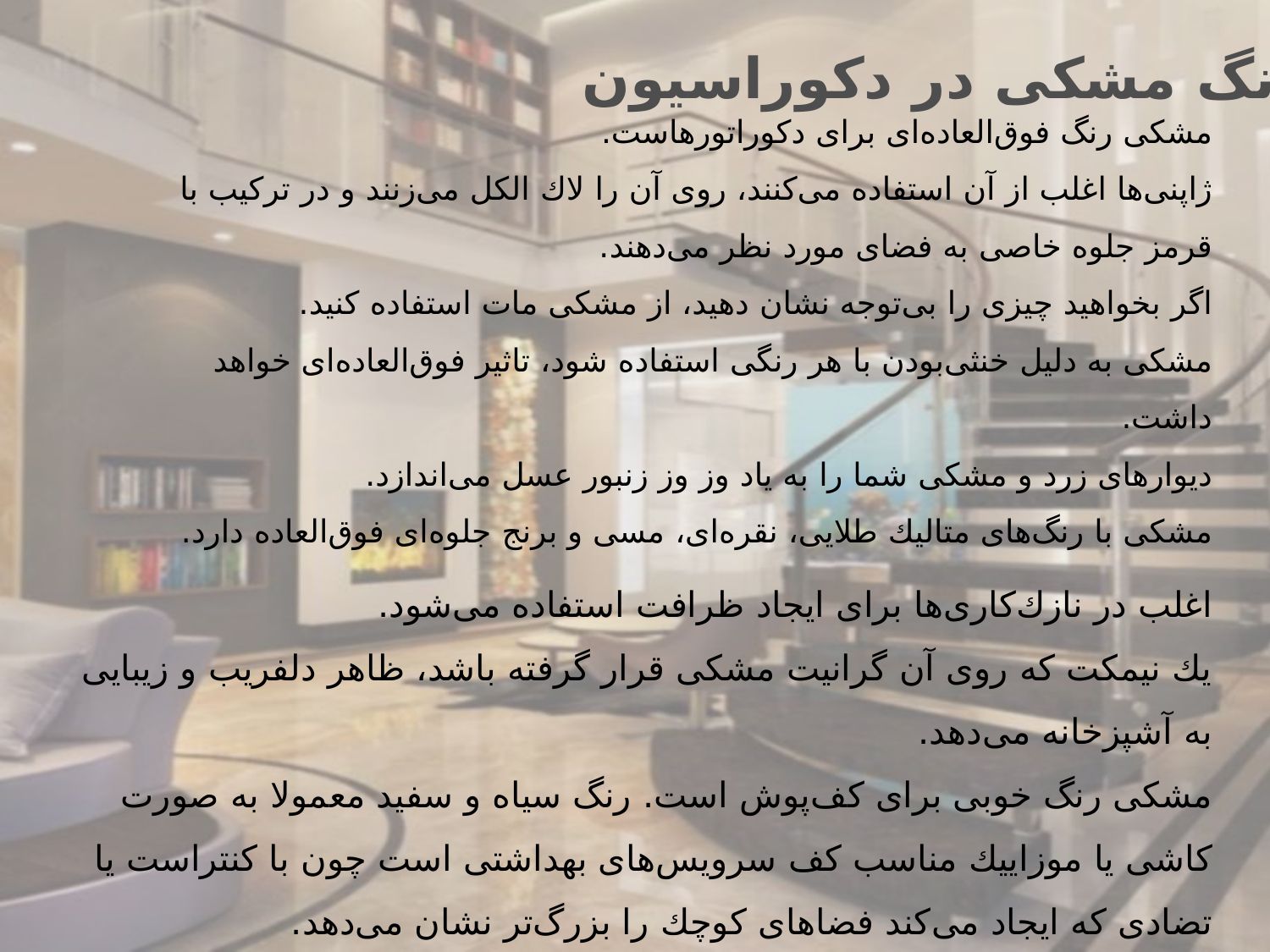

رنگ مشكی در دكوراسیون
مشكی رنگ فوق‌العاده‌ای برای دكوراتورهاست.
ژاپنی‌ها اغلب از آن استفاده می‌كنند، روی آن را لاك الكل می‌زنند و در تركیب با قرمز جلوه خاصی به فضای مورد نظر می‌دهند. 
اگر بخواهید چیزی را بی‌توجه نشان دهید، از مشكی مات استفاده كنید.
مشكی به دلیل خنثی‌بودن با هر رنگی استفاده شود، تاثیر فوق‌العاده‌ای خواهد داشت. 
دیوارهای زرد و مشكی شما را به یاد وز وز زنبور عسل می‌اندازد. 
مشكی با رنگ‌های متالیك طلایی، نقره‌ای، مسی و برنج جلوه‌ای فوق‌العاده دارد.
اغلب در نازك‌كاری‌ها برای ایجاد ظرافت استفاده می‌شود.
یك نیمكت كه روی آن گرانیت مشكی قرار گرفته باشد، ظاهر دلفریب و زیبایی به آشپزخانه می‌دهد. 
مشكی رنگ خوبی برای كف‌پوش است. رنگ سیاه و سفید معمولا به صورت كاشی یا موزاییك مناسب كف سرویس‌های بهداشتی است چون با كنتراست یا تضادی كه ایجاد می‌كند فضاهای كوچك را بزرگ‌تر نشان می‌دهد.